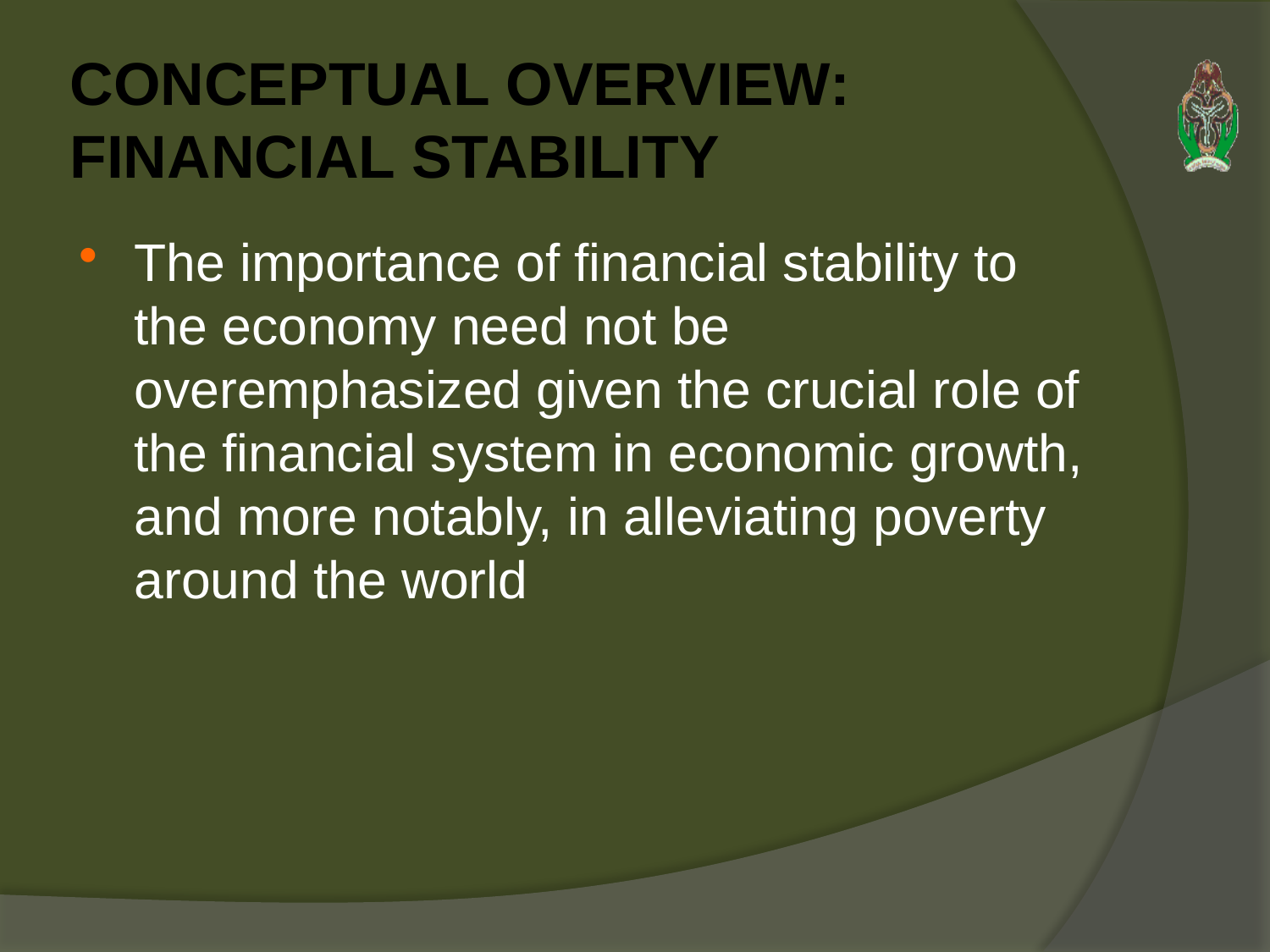

# CONCEPTUAL OVERVIEW: FINANCIAL STABILITY
The importance of financial stability to the economy need not be overemphasized given the crucial role of the financial system in economic growth, and more notably, in alleviating poverty around the world